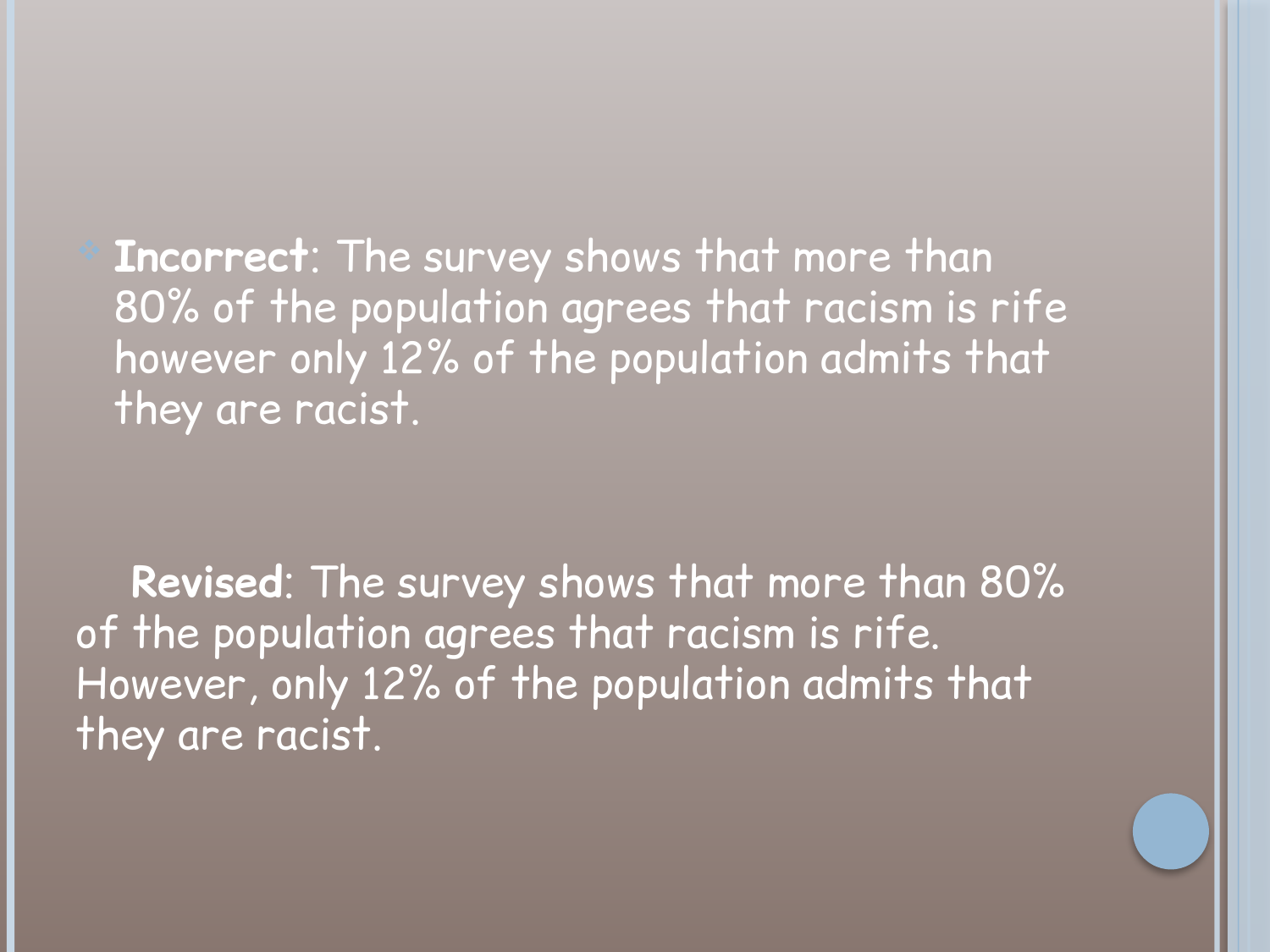

#
Incorrect: The survey shows that more than 80% of the population agrees that racism is rife however only 12% of the population admits that they are racist.

   Revised: The survey shows that more than 80% of the population agrees that racism is rife. However, only 12% of the population admits that they are racist.